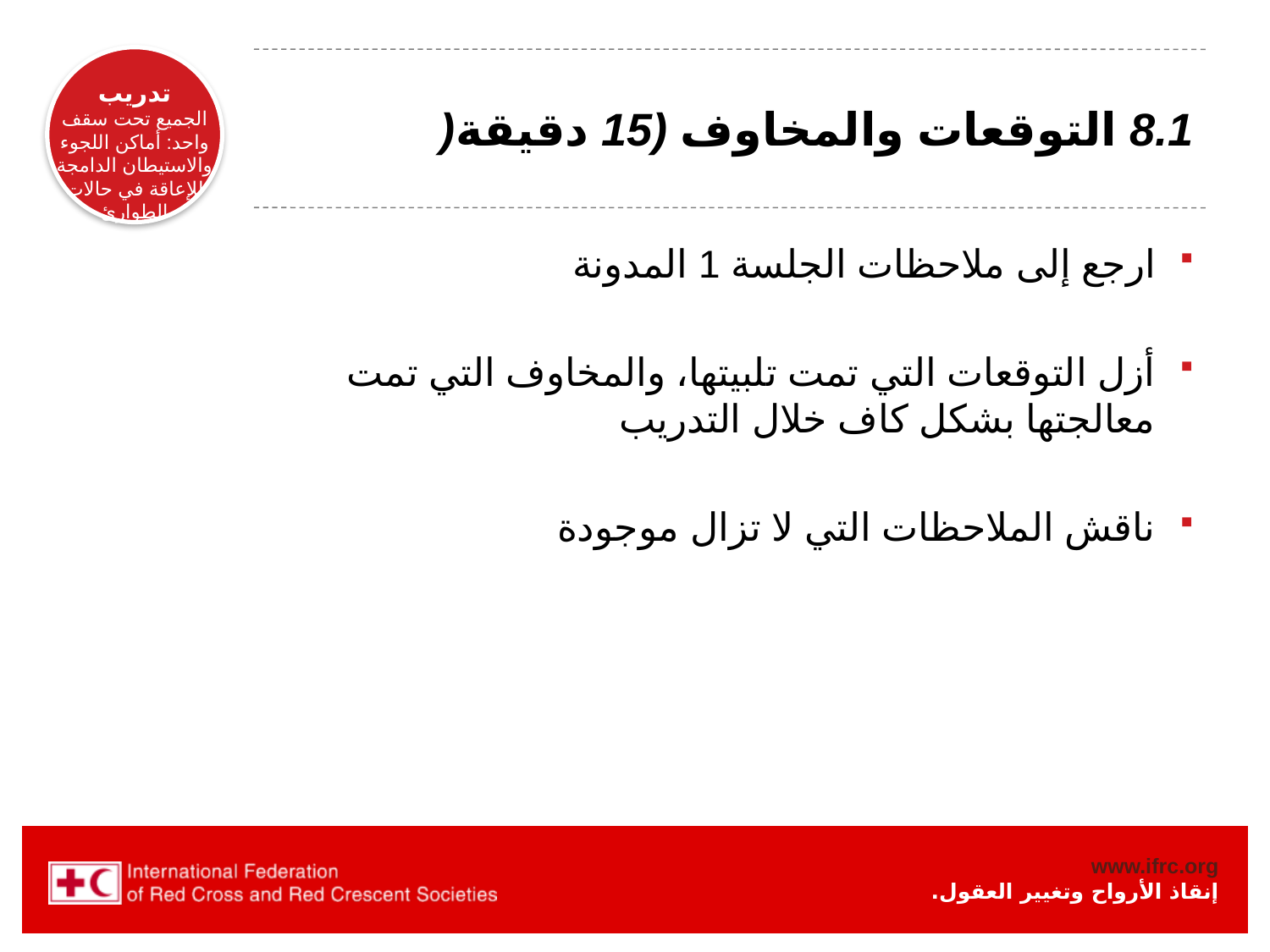

# 8.1 التوقعات والمخاوف (15 دقيقة(
ارجع إلى ملاحظات الجلسة 1 المدونة

أزل التوقعات التي تمت تلبيتها، والمخاوف التي تمت معالجتها بشكل كاف خلال التدريب

ناقش الملاحظات التي لا تزال موجودة